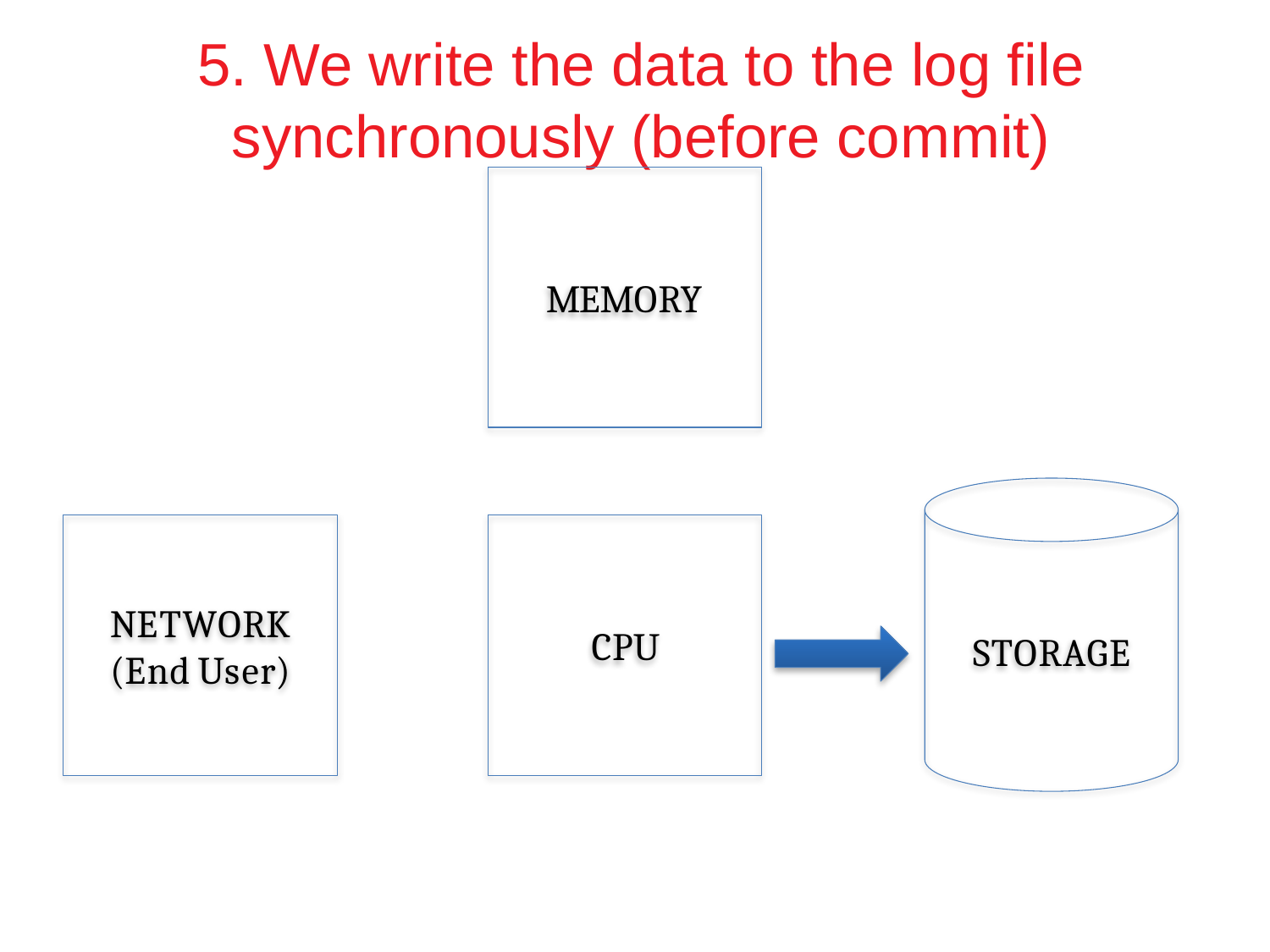

# 5. We write the data to the log file synchronously (before commit)
MEMORY
STORAGE
NETWORK
(End User)
CPU